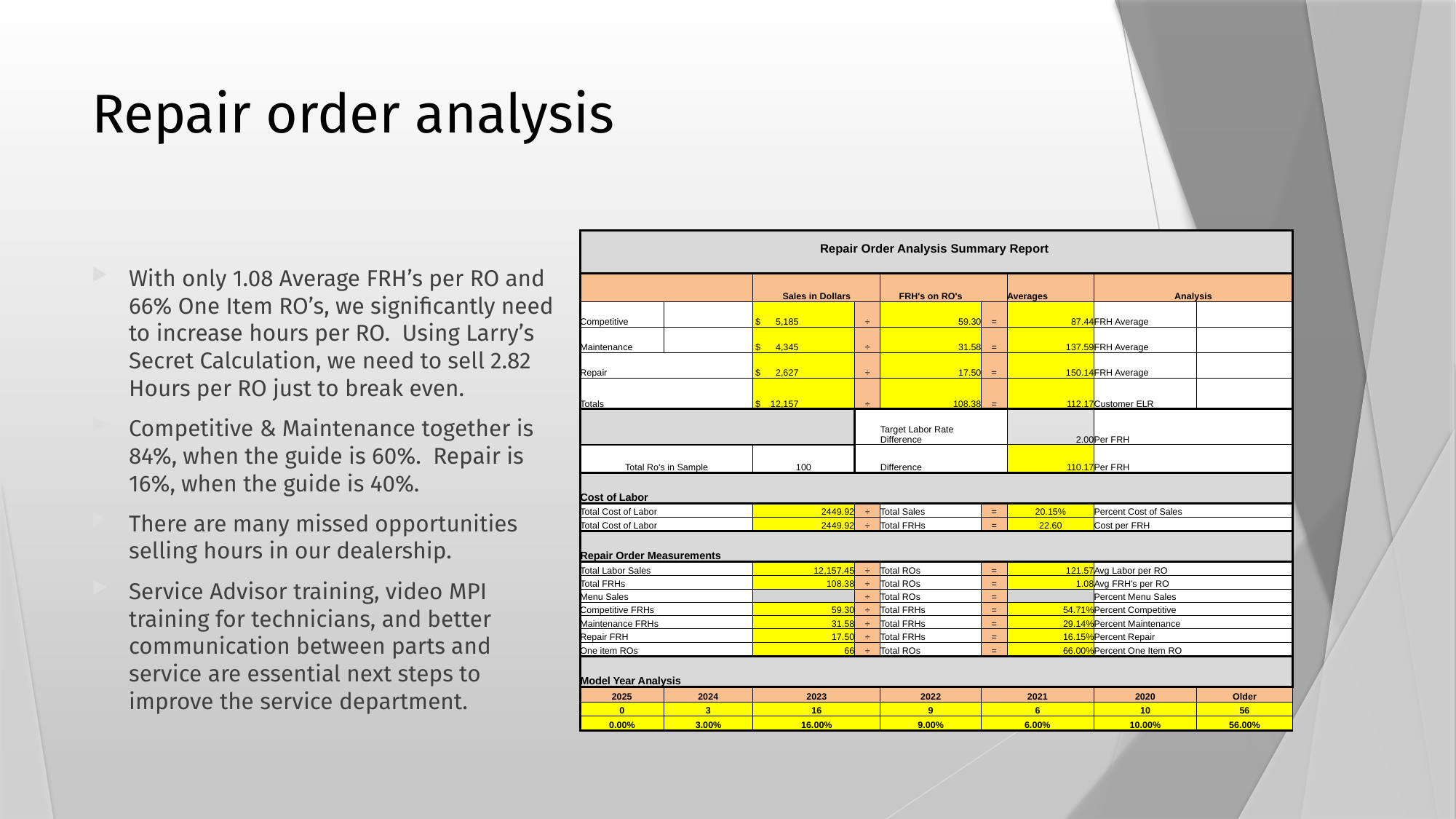

# Repair order analysis
| Repair Order Analysis Summary Report |  |  |  |  |  |  |  |  |
| --- | --- | --- | --- | --- | --- | --- | --- | --- |
|  |  |  |  |  |  |  |  |  |
|  |  | Sales in Dollars |  | FRH's on RO's |  |  |  |  |
|  |  |  |  |  |  | Averages | Analysis |  |
| Competitive |  | $ 5,185 | ÷ | 59.30 | = | 87.44 | FRH Average |  |
| Maintenance |  | $ 4,345 | ÷ | 31.58 | = | 137.59 | FRH Average |  |
| Repair |  | $ 2,627 | ÷ | 17.50 | = | 150.14 | FRH Average |  |
| Totals |  | $ 12,157 | ÷ | 108.38 | = | 112.17 | Customer ELR |  |
|  |  |  |  | Target Labor Rate Difference |  | 2.00 | Per FRH |  |
| Total Ro's in Sample |  | 100 |  | Difference |  | 110.17 | Per FRH |  |
|  |  |  |  |  |  |  |  |  |
| Cost of Labor |  |  |  |  |  |  |  |  |
| Total Cost of Labor |  | 2449.92 | ÷ | Total Sales | = | 20.15% | Percent Cost of Sales |  |
| Total Cost of Labor |  | 2449.92 | ÷ | Total FRHs | = | 22.60 | Cost per FRH |  |
|  |  |  |  |  |  |  |  |  |
| Repair Order Measurements |  |  |  |  |  |  |  |  |
| Total Labor Sales |  | 12,157.45 | ÷ | Total ROs | = | 121.57 | Avg Labor per RO |  |
| Total FRHs |  | 108.38 | ÷ | Total ROs | = | 1.08 | Avg FRH's per RO |  |
| Menu Sales |  |  | ÷ | Total ROs | = |  | Percent Menu Sales |  |
| Competitive FRHs |  | 59.30 | ÷ | Total FRHs | = | 54.71% | Percent Competitive |  |
| Maintenance FRHs |  | 31.58 | ÷ | Total FRHs | = | 29.14% | Percent Maintenance |  |
| Repair FRH |  | 17.50 | ÷ | Total FRHs | = | 16.15% | Percent Repair |  |
| One item ROs |  | 66 | ÷ | Total ROs | = | 66.00% | Percent One Item RO |  |
|  |  |  |  |  |  |  |  |  |
| Model Year Analysis |  |  |  |  |  |  |  |  |
| 2025 | 2024 | 2023 |  | 2022 | 2021 |  | 2020 | Older |
| 0 | 3 | 16 |  | 9 | 6 |  | 10 | 56 |
| 0.00% | 3.00% | 16.00% |  | 9.00% | 6.00% |  | 10.00% | 56.00% |
With only 1.08 Average FRH’s per RO and 66% One Item RO’s, we significantly need to increase hours per RO.  Using Larry’s Secret Calculation, we need to sell 2.82 Hours per RO just to break even.
Competitive & Maintenance together is 84%, when the guide is 60%.  Repair is 16%, when the guide is 40%.
There are many missed opportunities selling hours in our dealership.
Service Advisor training, video MPI training for technicians, and better communication between parts and service are essential next steps to improve the service department.